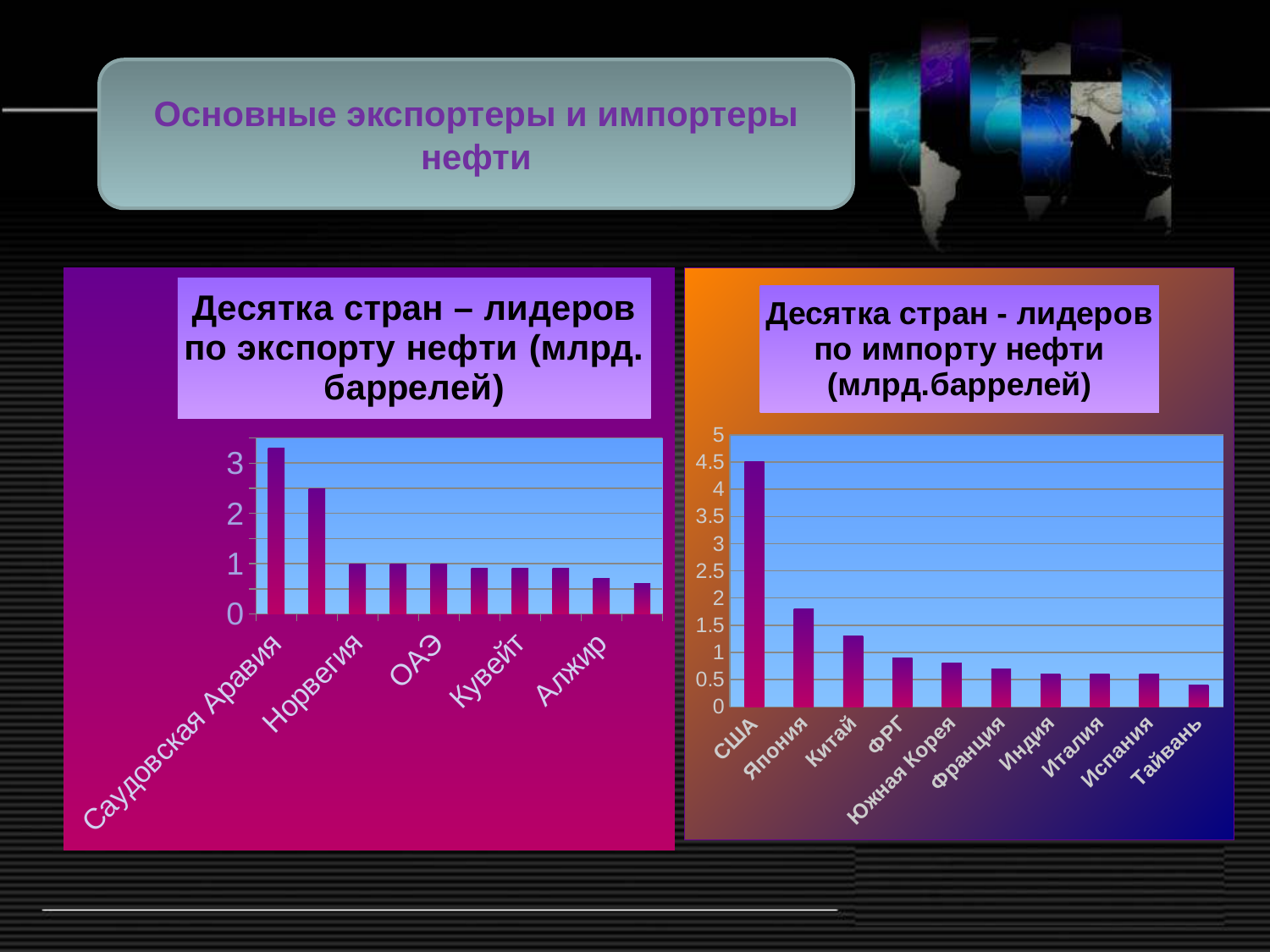

Основные экспортеры и импортеры нефти

### Chart: Десятка стран – лидеров по экспорту нефти (млрд. баррелей)

| Category | Ряд 1 |
|---|---|
| Саудовская Аравия | 3.3 |
| Россия | 2.5 |
| Норвегия | 1.0 |
| Иран | 1.0 |
| ОАЭ | 1.0 |
| Венесуэла | 0.9 |
| Кувейт | 0.9 |
| Нигерия | 0.9 |
| Алжир | 0.7000000000000006 |
| Мексика | 0.6000000000000006 |

### Chart: Десятка стран - лидеров по импорту нефти (млрд.баррелей)

| Category |  |
|---|---|
| США | 4.5 |
| Япония | 1.8 |
| Китай | 1.3 |
| ФРГ | 0.9 |
| Южная Корея | 0.8 |
| Франция | 0.7000000000000006 |
| Индия | 0.6000000000000006 |
| Италия | 0.6000000000000006 |
| Испания | 0.6000000000000006 |
| Тайвань | 0.4 |